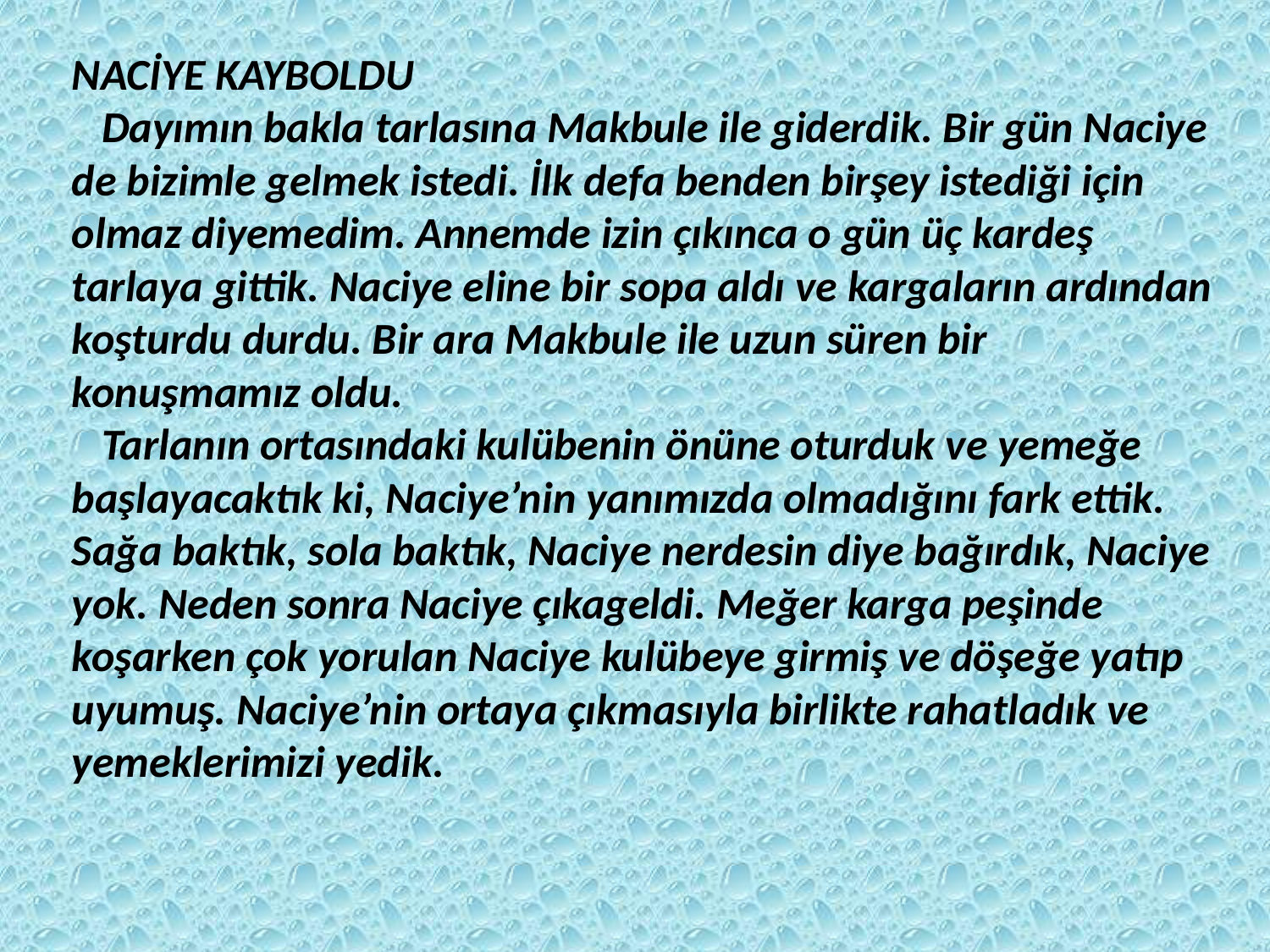

NACİYE KAYBOLDU
   Dayımın bakla tarlasına Makbule ile giderdik. Bir gün Naciye de bizimle gelmek istedi. İlk defa benden birşey istediği için olmaz diyemedim. Annemde izin çıkınca o gün üç kardeş tarlaya gittik. Naciye eline bir sopa aldı ve kargaların ardından koşturdu durdu. Bir ara Makbule ile uzun süren bir konuşmamız oldu.
   Tarlanın ortasındaki kulübenin önüne oturduk ve yemeğe başlayacaktık ki, Naciye’nin yanımızda olmadığını fark ettik. Sağa baktık, sola baktık, Naciye nerdesin diye bağırdık, Naciye yok. Neden sonra Naciye çıkageldi. Meğer karga peşinde koşarken çok yorulan Naciye kulübeye girmiş ve döşeğe yatıp uyumuş. Naciye’nin ortaya çıkmasıyla birlikte rahatladık ve yemeklerimizi yedik.